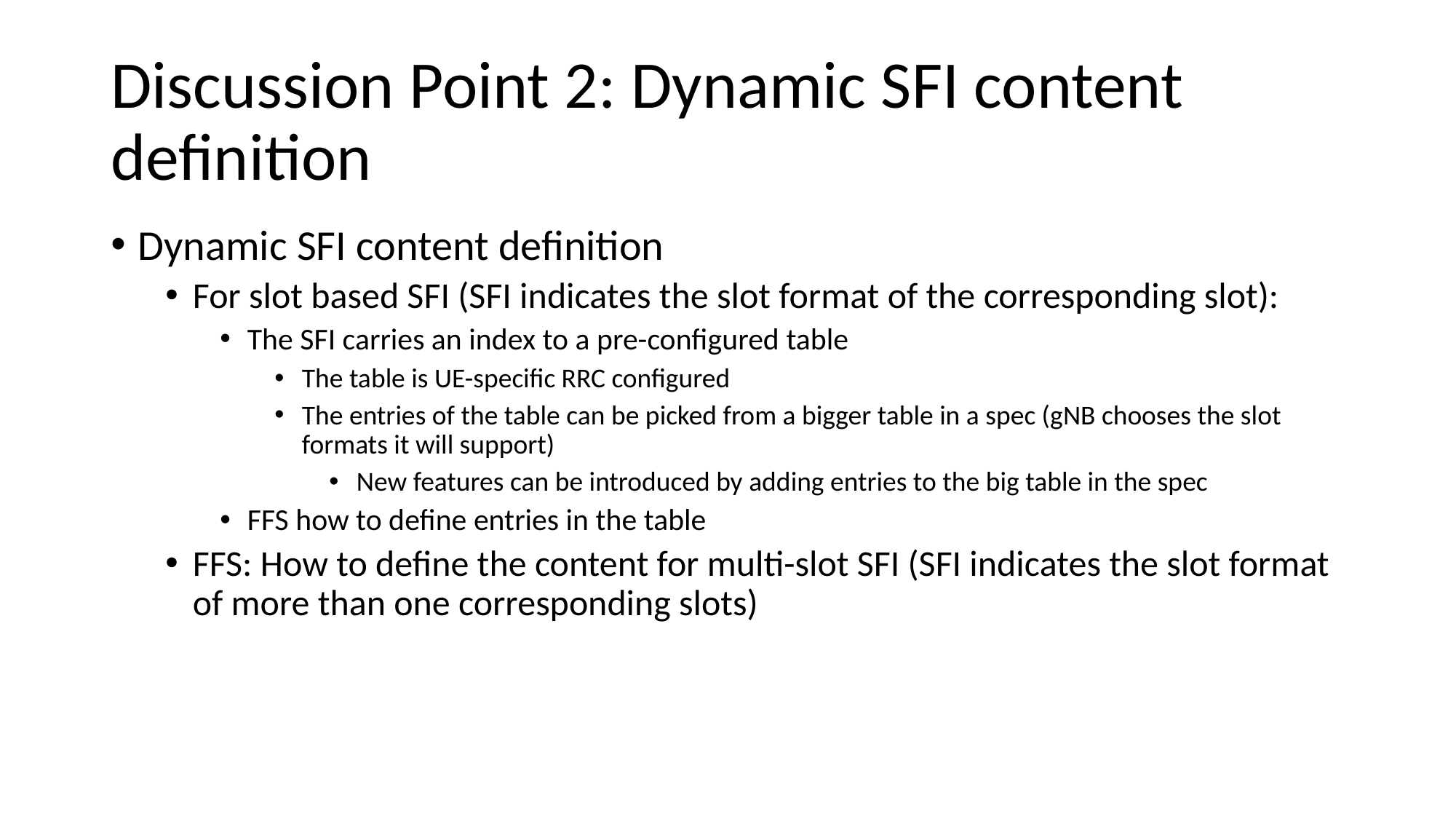

# Discussion Point 2: Dynamic SFI content definition
Dynamic SFI content definition
For slot based SFI (SFI indicates the slot format of the corresponding slot):
The SFI carries an index to a pre-configured table
The table is UE-specific RRC configured
The entries of the table can be picked from a bigger table in a spec (gNB chooses the slot formats it will support)
New features can be introduced by adding entries to the big table in the spec
FFS how to define entries in the table
FFS: How to define the content for multi-slot SFI (SFI indicates the slot format of more than one corresponding slots)